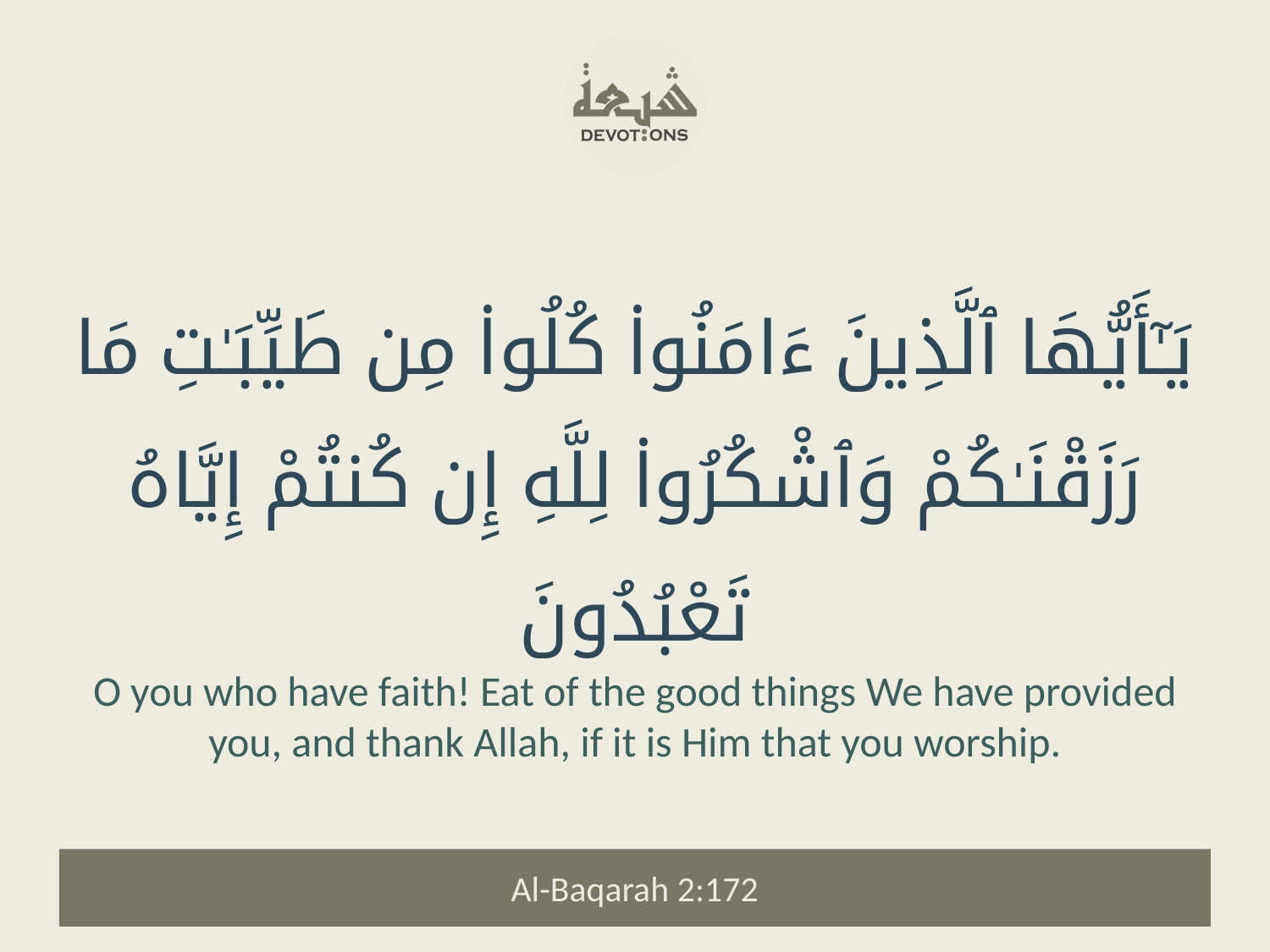

يَـٰٓأَيُّهَا ٱلَّذِينَ ءَامَنُوا۟ كُلُوا۟ مِن طَيِّبَـٰتِ مَا رَزَقْنَـٰكُمْ وَٱشْكُرُوا۟ لِلَّهِ إِن كُنتُمْ إِيَّاهُ تَعْبُدُونَ
O you who have faith! Eat of the good things We have provided you, and thank Allah, if it is Him that you worship.
Al-Baqarah 2:172